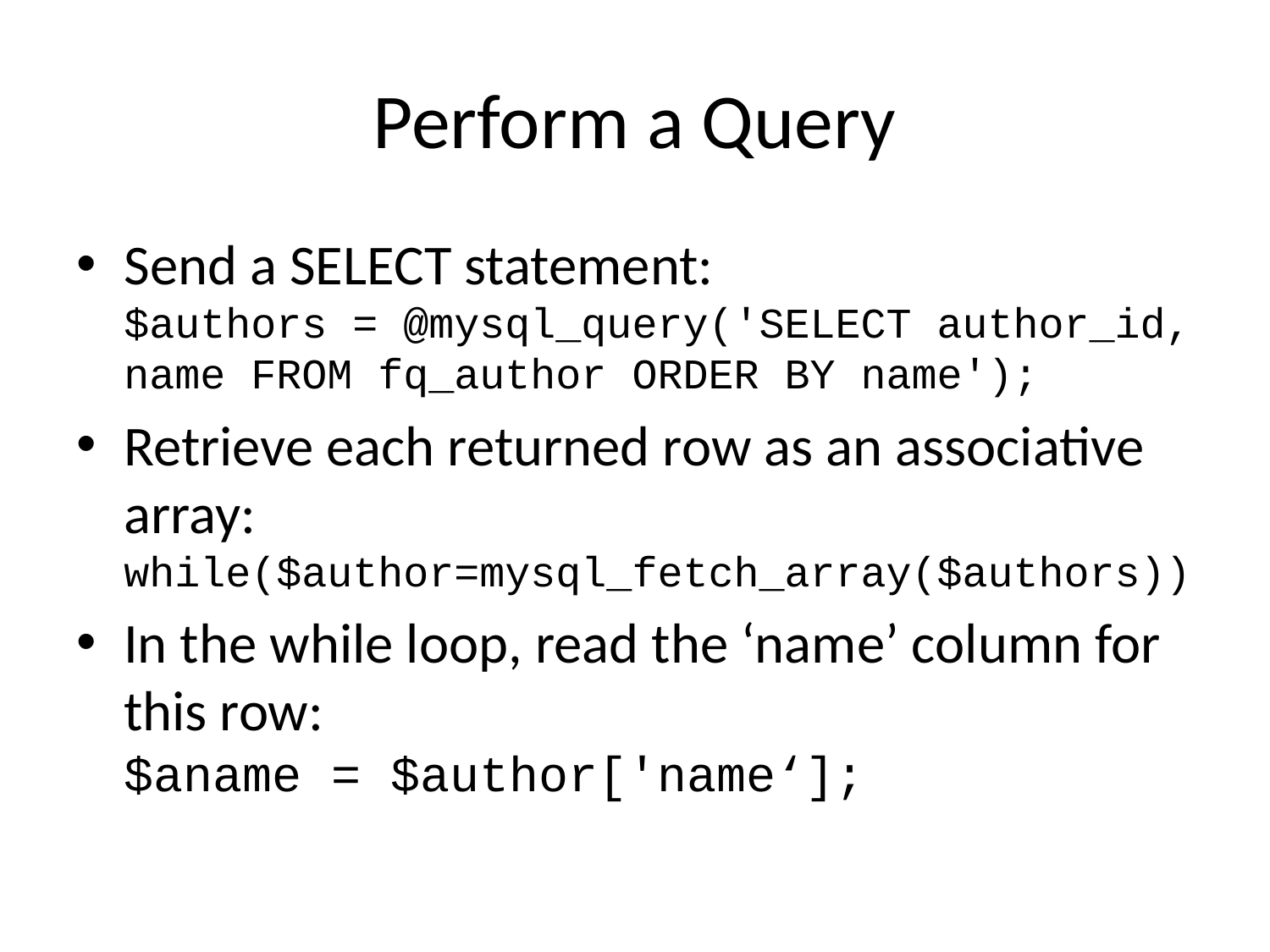

# Perform a Query
Send a SELECT statement:
$authors = @mysql_query('SELECT author_id, name FROM fq_author ORDER BY name');
Retrieve each returned row as an associative array:
while($author=mysql_fetch_array($authors))
In the while loop, read the ‘name’ column for this row:
$aname = $author['name‘];